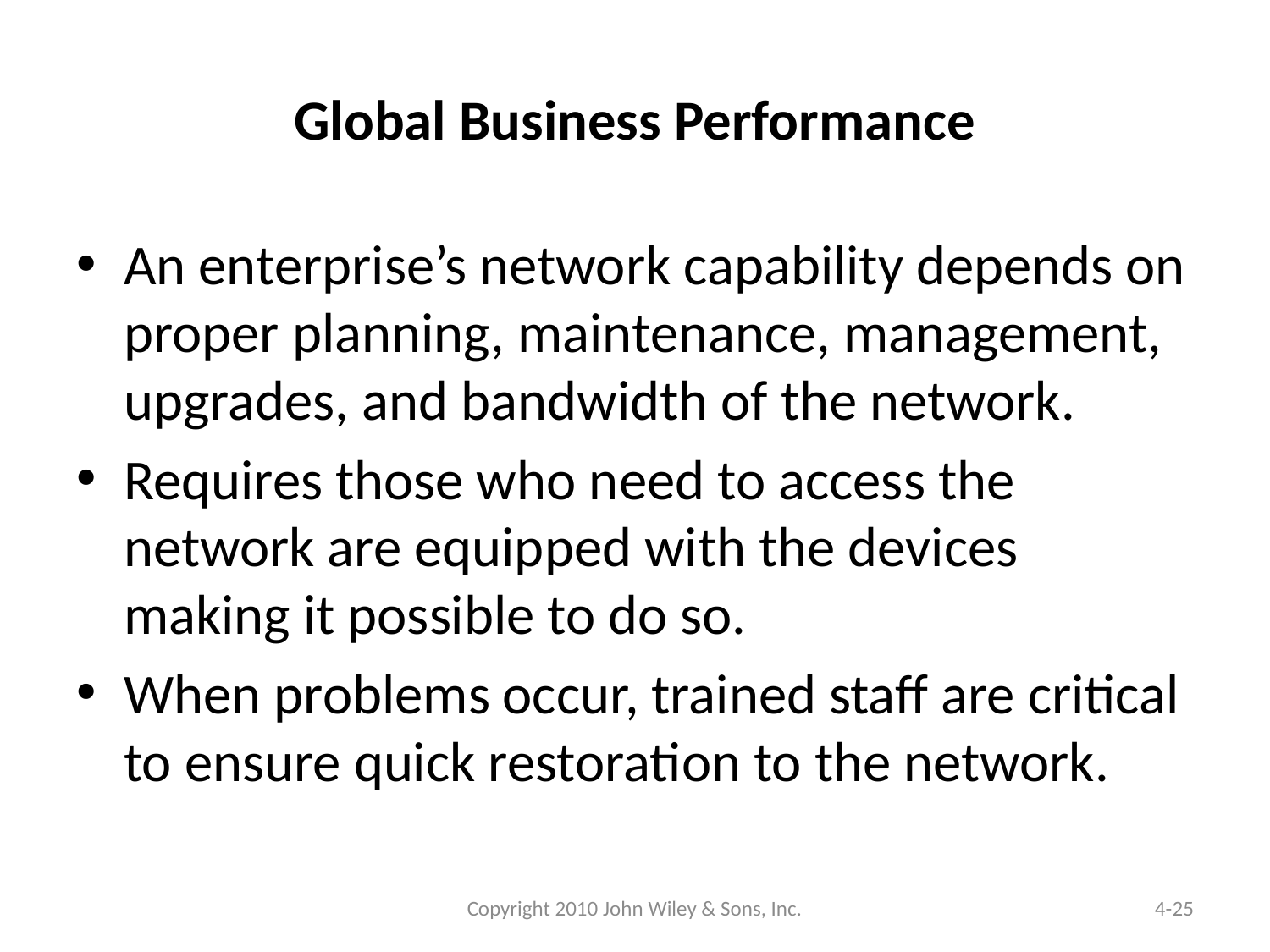

# Global Business Performance
An enterprise’s network capability depends on proper planning, maintenance, management, upgrades, and bandwidth of the network.
Requires those who need to access the network are equipped with the devices making it possible to do so.
When problems occur, trained staff are critical to ensure quick restoration to the network.
Copyright 2010 John Wiley & Sons, Inc.
4-25